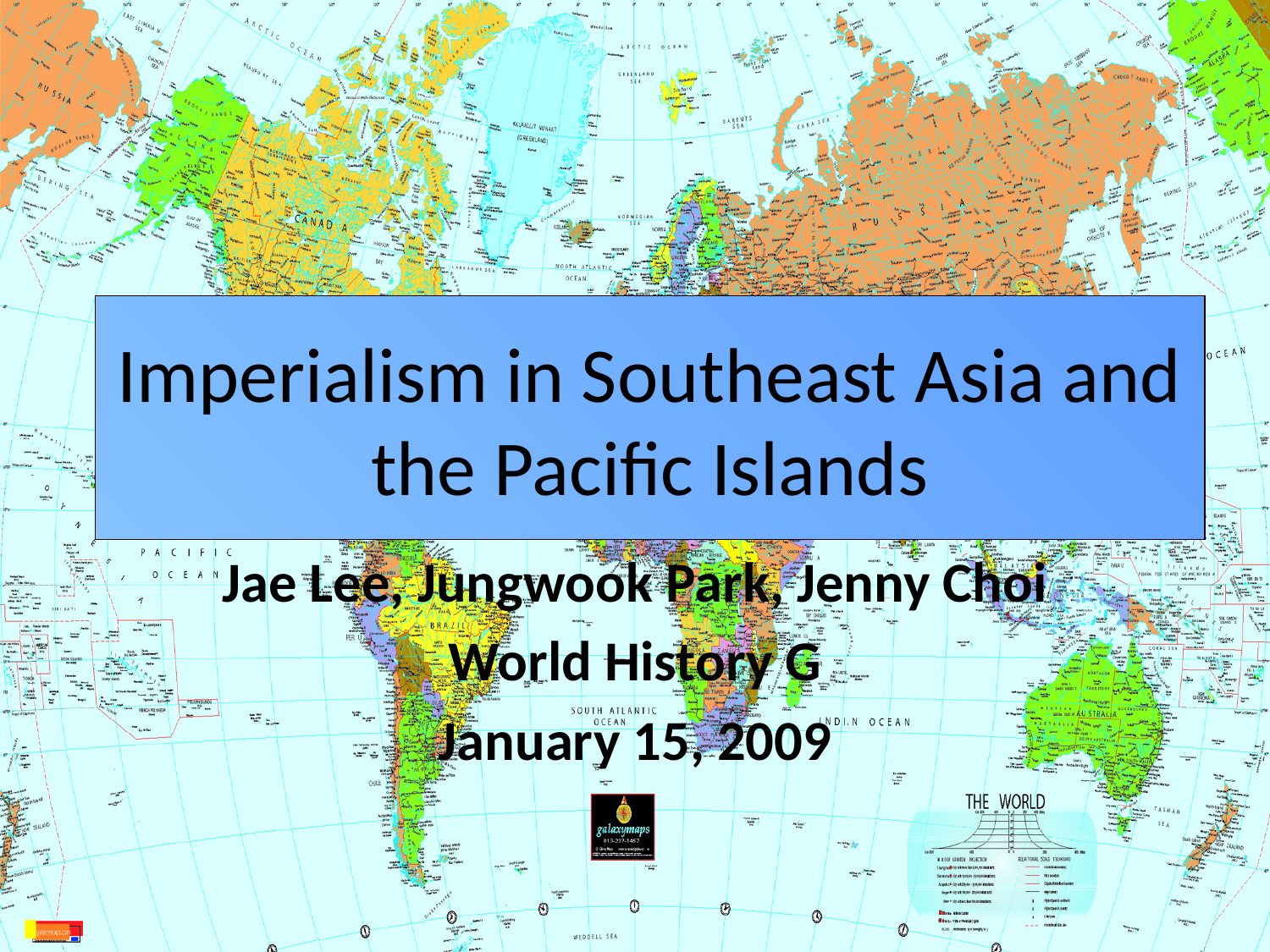

# Imperialism in Southeast Asia and the Pacific Islands
Jae Lee, Jungwook Park, Jenny Choi
World History G
January 15, 2009